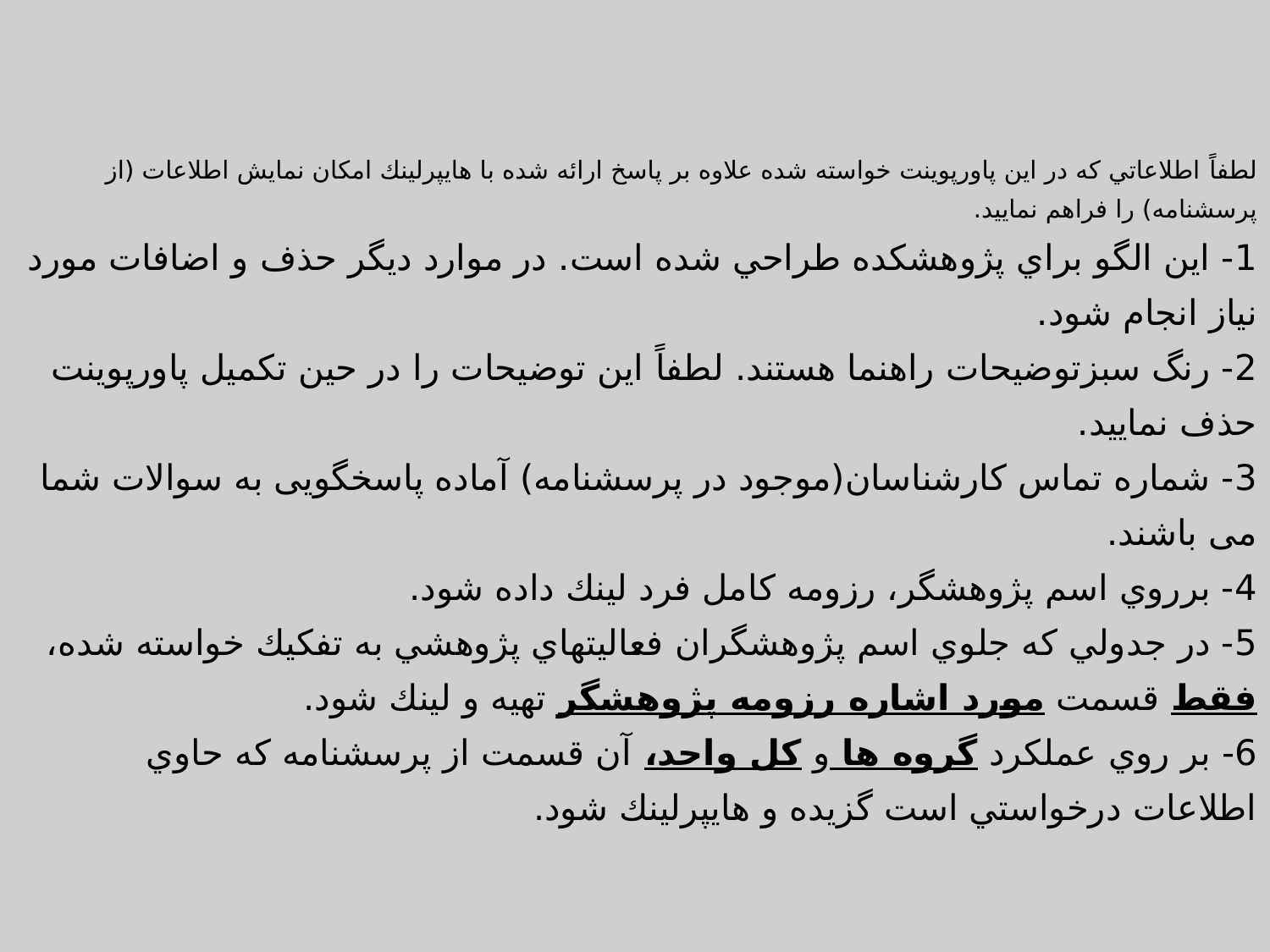

# لطفاً اطلاعاتي كه در اين پاورپوينت خواسته شده علاوه بر پاسخ ارائه شده با هايپرلينك امكان نمايش اطلاعات (از پرسشنامه) را فراهم نماييد. 1- اين الگو براي پژوهشكده طراحي شده است. در موارد ديگر حذف و اضافات مورد نياز انجام شود. 2- رنگ سبزتوضيحات راهنما هستند. لطفاً اين توضيحات را در حين تكميل پاورپوينت حذف نماييد. 3- شماره تماس كارشناسان(موجود در پرسشنامه) آماده پاسخگویی به سوالات شما می باشند. 4- برروي اسم پژوهشگر، رزومه كامل فرد لينك داده شود. 5- در جدولي كه جلوي اسم پژوهشگران فعاليتهاي پژوهشي به تفكيك خواسته شده، فقط قسمت مورد اشاره رزومه پژوهشگر تهيه و لينك شود. 6- بر روي عملكرد گروه ها و كل واحد، آن قسمت از پرسشنامه كه حاوي اطلاعات درخواستي است گزيده و هايپرلينك شود.